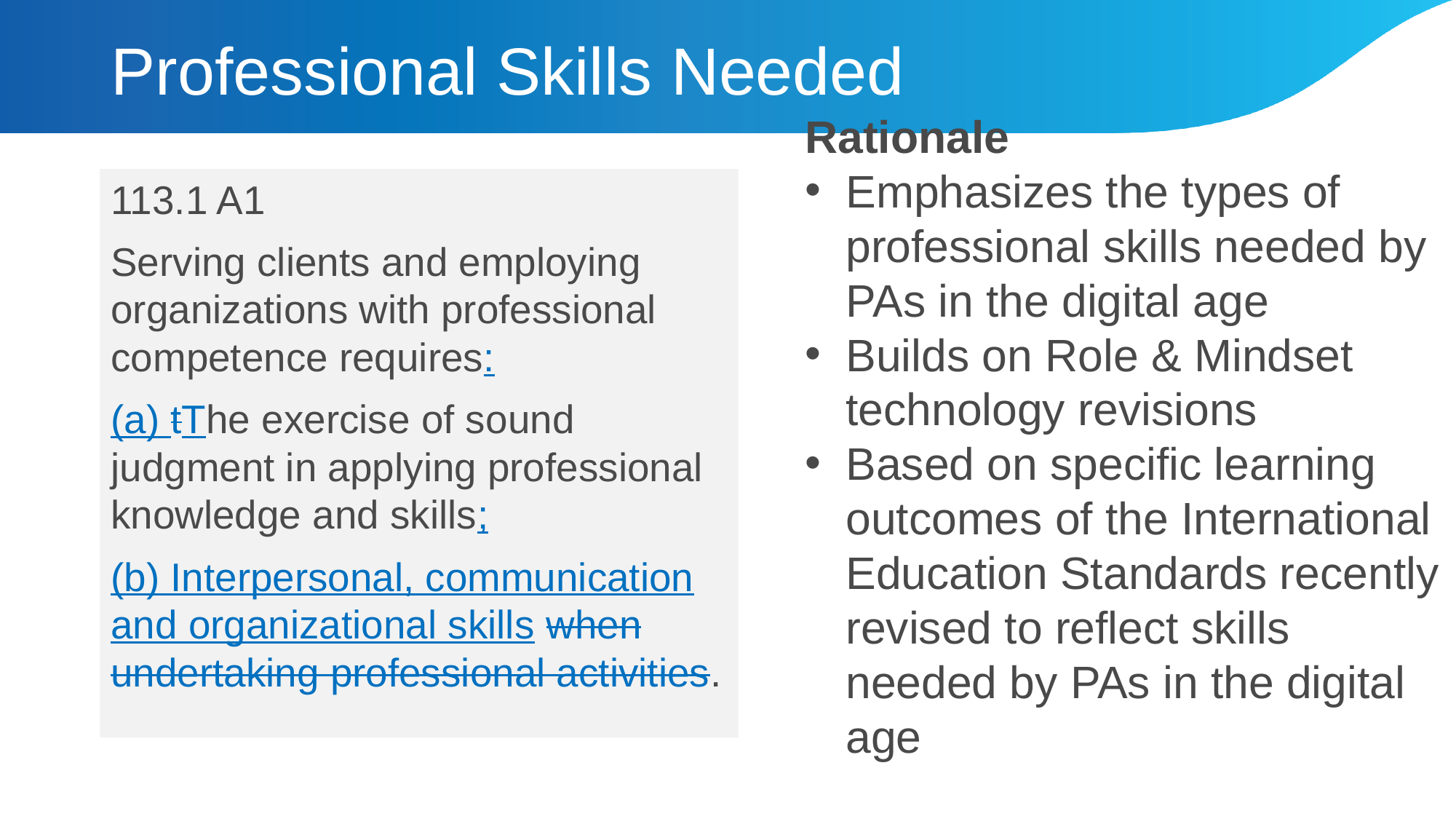

# Professional Skills Needed
Rationale
Emphasizes the types of professional skills needed by PAs in the digital age
Builds on Role & Mindset technology revisions
Based on specific learning outcomes of the International Education Standards recently revised to reflect skills needed by PAs in the digital age
113.1 A1
Serving clients and employing organizations with professional competence requires:
(a) tThe exercise of sound judgment in applying professional knowledge and skills;
(b) Interpersonal, communication and organizational skills when undertaking professional activities.